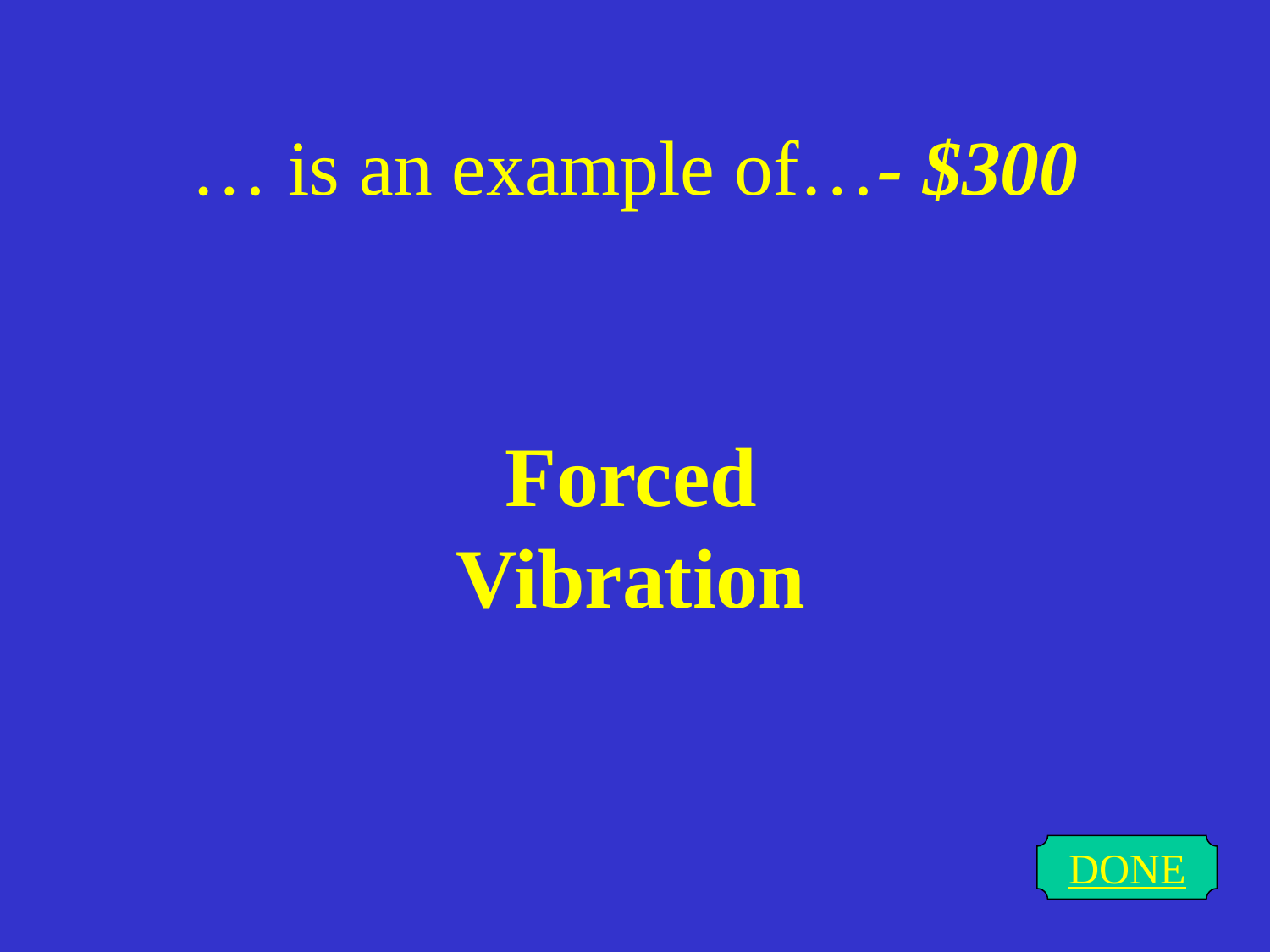

# … is an example of…- $300
Forced Vibration

DONE